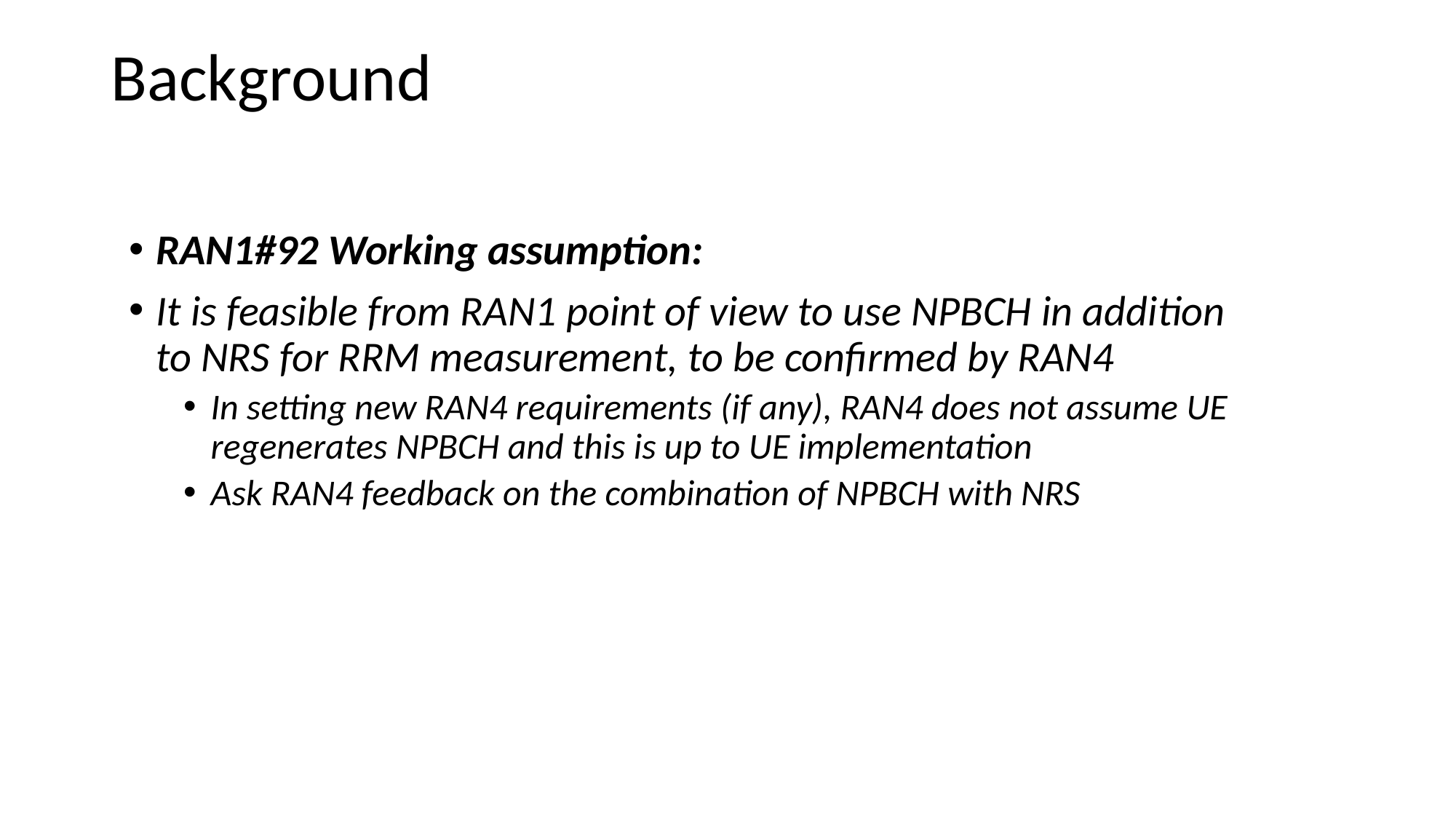

# Background
RAN1#92 Working assumption:
It is feasible from RAN1 point of view to use NPBCH in addition to NRS for RRM measurement, to be confirmed by RAN4
In setting new RAN4 requirements (if any), RAN4 does not assume UE regenerates NPBCH and this is up to UE implementation
Ask RAN4 feedback on the combination of NPBCH with NRS